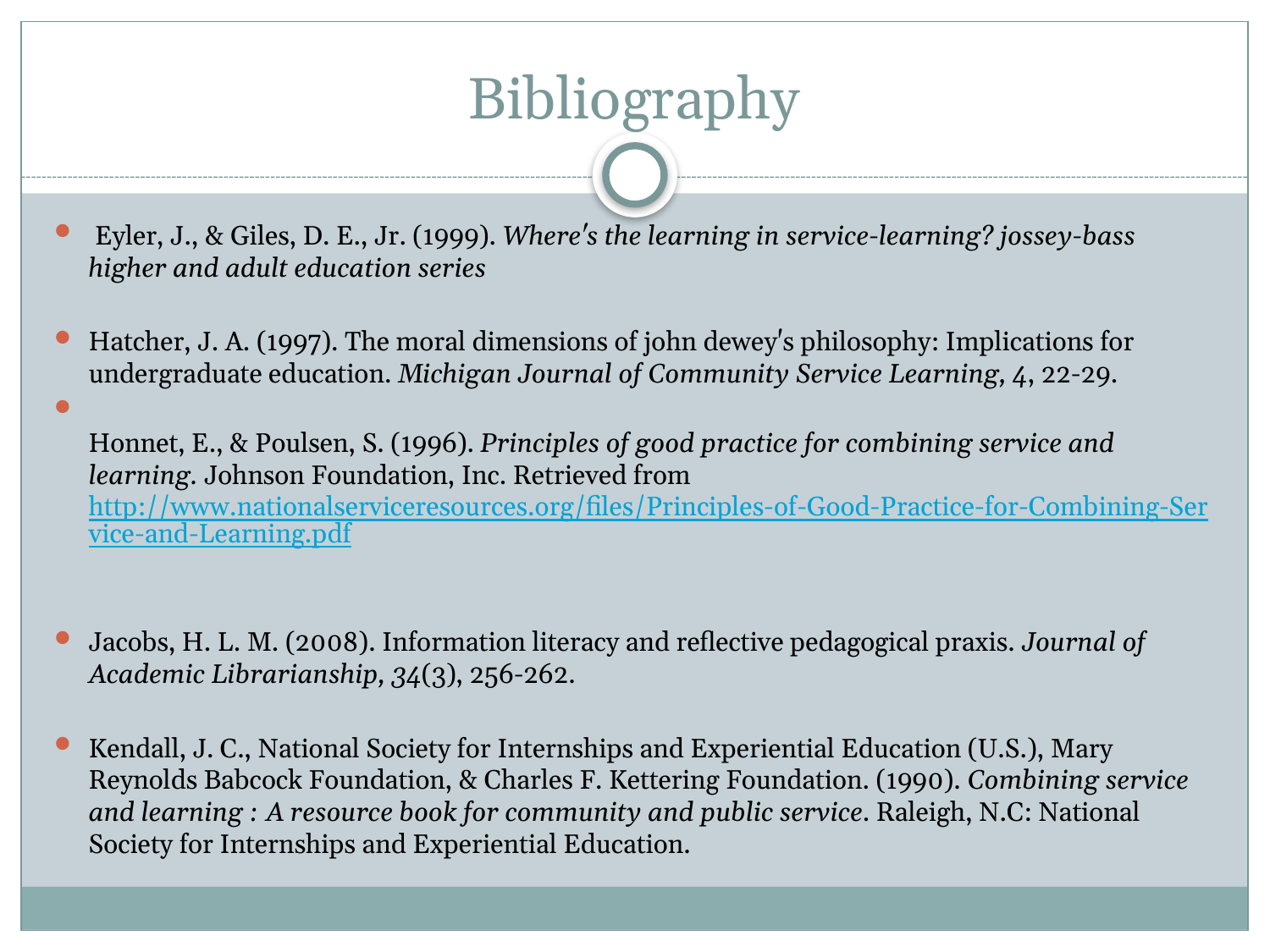

# Bibliography
 Eyler, J., & Giles, D. E., Jr. (1999). Where's the learning in service-learning? jossey-bass higher and adult education series

Hatcher, J. A. (1997). The moral dimensions of john dewey's philosophy: Implications for undergraduate education. Michigan Journal of Community Service Learning, 4, 22-29.
Honnet, E., & Poulsen, S. (1996). Principles of good practice for combining service and learning. Johnson Foundation, Inc. Retrieved from http://www.nationalserviceresources.org/files/Principles-of-Good-Practice-for-Combining-Service-and-Learning.pdf

Jacobs, H. L. M. (2008). Information literacy and reflective pedagogical praxis. Journal of Academic Librarianship, 34(3), 256-262.

Kendall, J. C., National Society for Internships and Experiential Education (U.S.), Mary Reynolds Babcock Foundation, & Charles F. Kettering Foundation. (1990). Combining service and learning : A resource book for community and public service. Raleigh, N.C: National Society for Internships and Experiential Education.